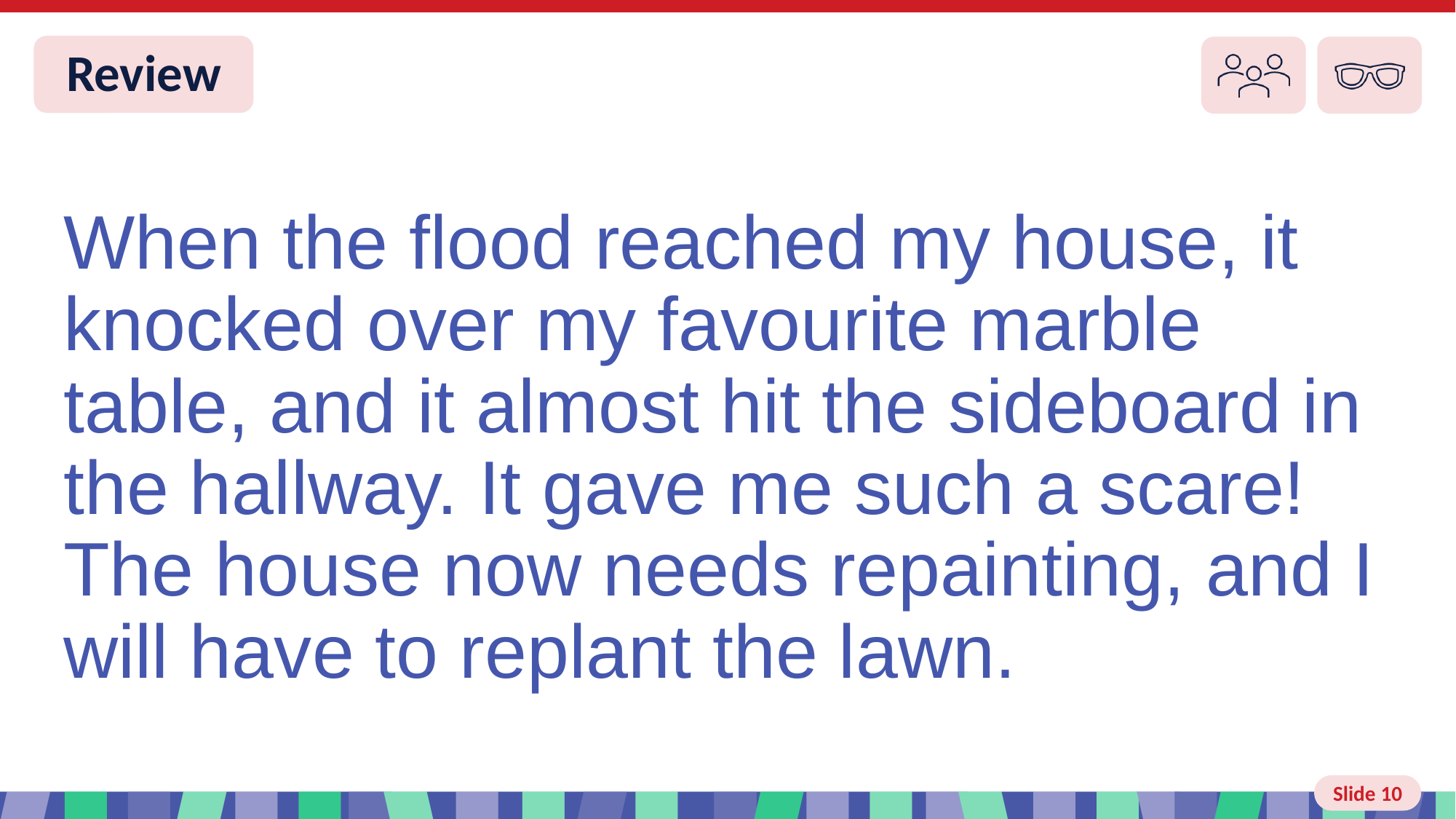

Slide 10 Review You do
When the flood reached my house, it knocked over my favourite marble table, and it almost hit the sideboard in the hallway. It gave me such a scare!
The house now needs repainting, and I will have to replant the lawn.